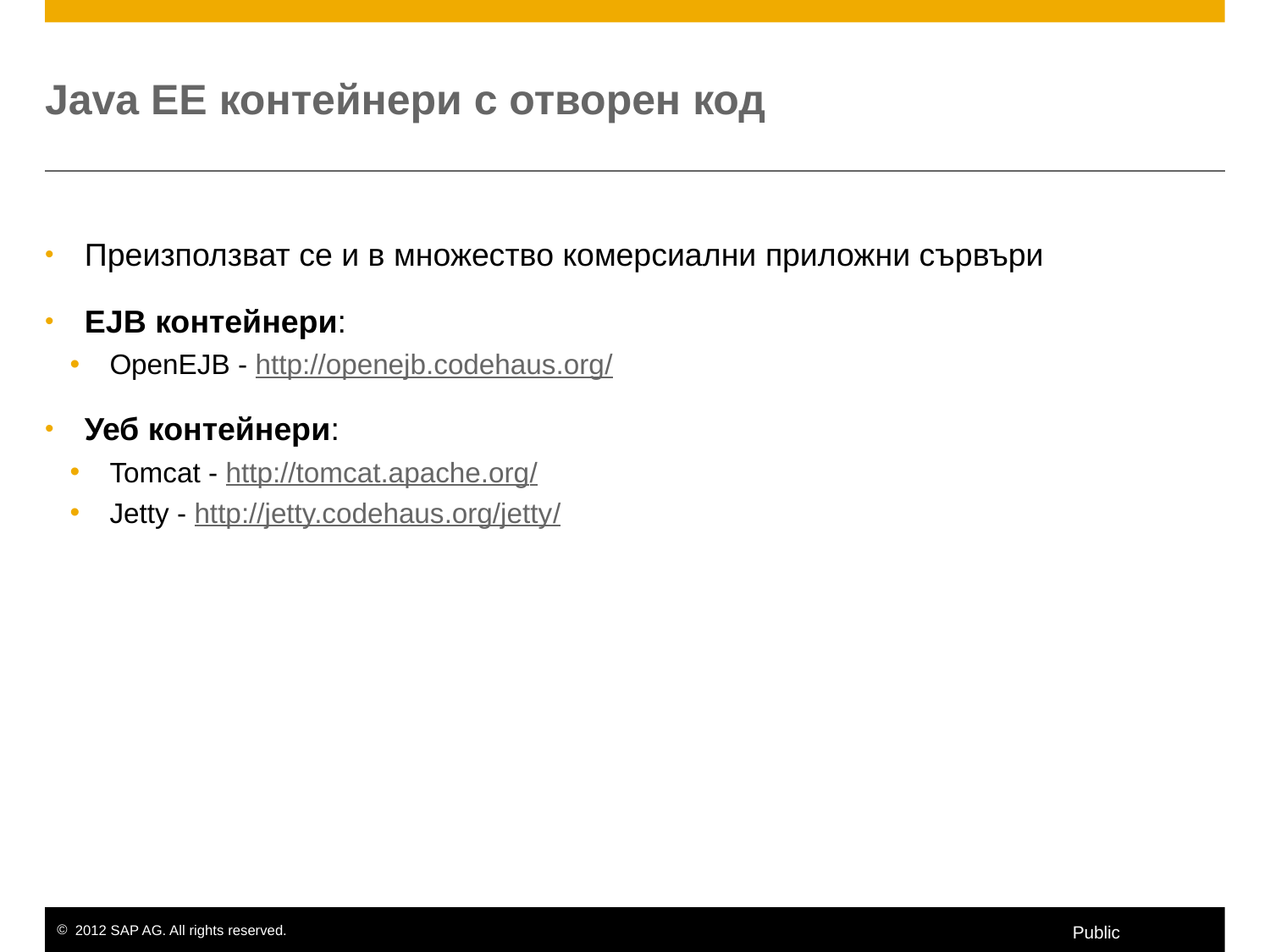

# Java EE контейнери с отворен код
Преизползват се и в множество комерсиални приложни сървъри
EJB контейнери:
OpenEJB - http://openejb.codehaus.org/
Уеб контейнери:
Tomcat - http://tomcat.apache.org/
Jetty - http://jetty.codehaus.org/jetty/